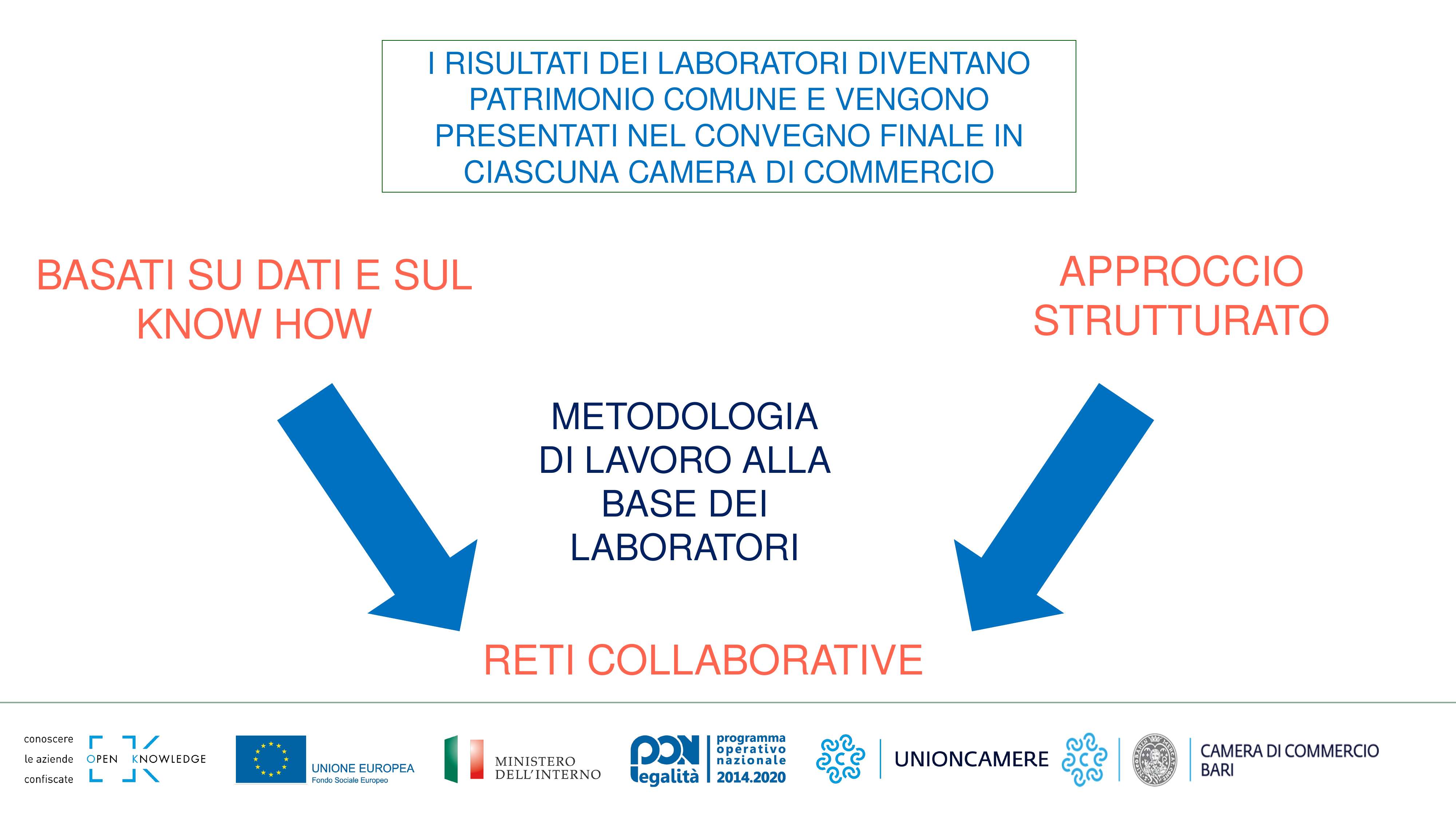

I RISULTATI DEI LABORATORI DIVENTANO PATRIMONIO COMUNE E VENGONO PRESENTATI NEL CONVEGNO FINALE IN CIASCUNA CAMERA DI COMMERCIO
APPROCCIO STRUTTURATO
BASATI SU DATI E SUL KNOW HOW
METODOLOGIA DI LAVORO ALLA BASE DEI LABORATORI

RETI COLLABORATIVE